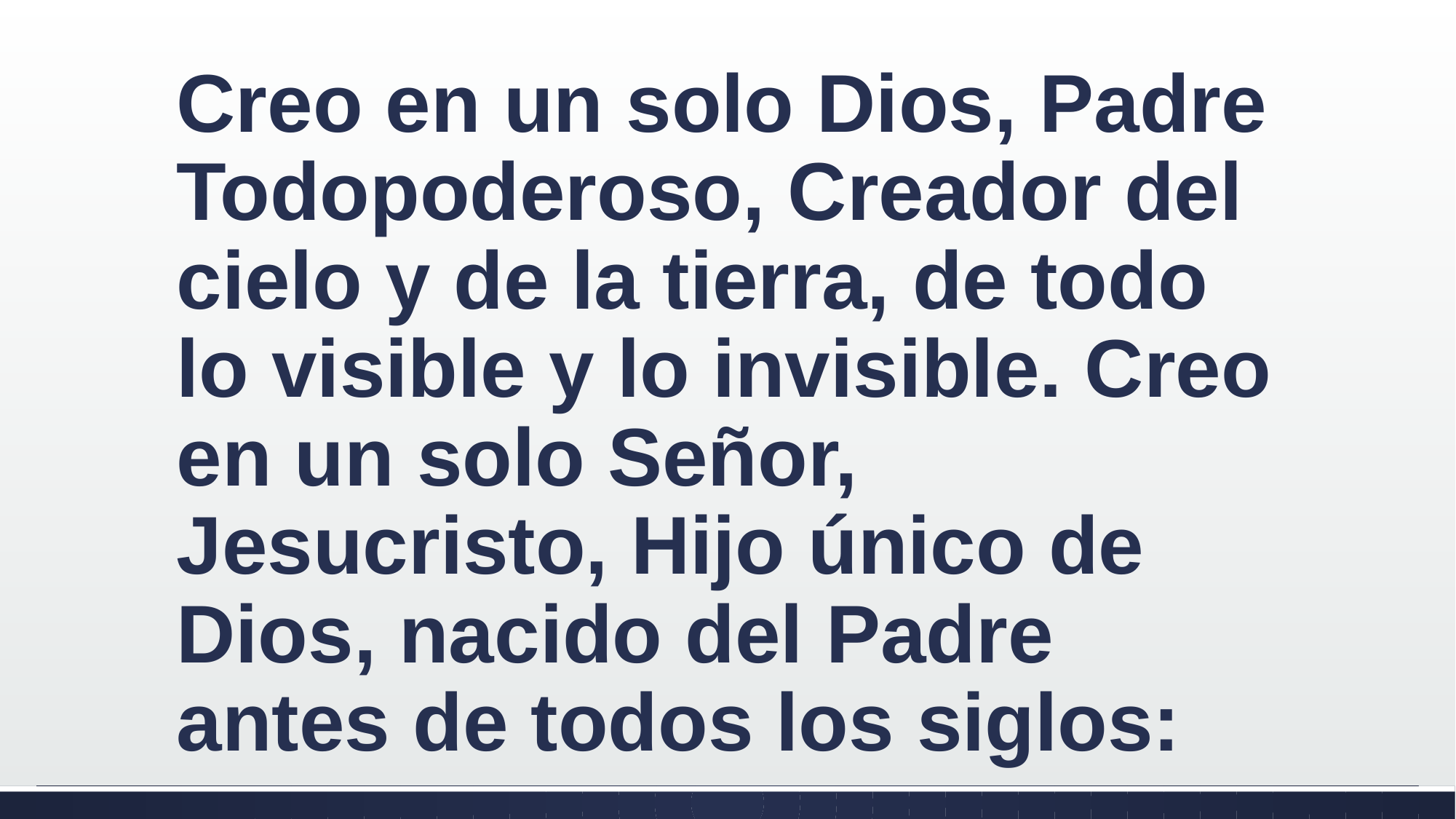

#
Creo en un solo Dios, Padre Todopoderoso, Creador del cielo y de la tierra, de todo lo visible y lo invisible. Creo en un solo Señor, Jesucristo, Hijo único de Dios, nacido del Padre antes de todos los siglos: